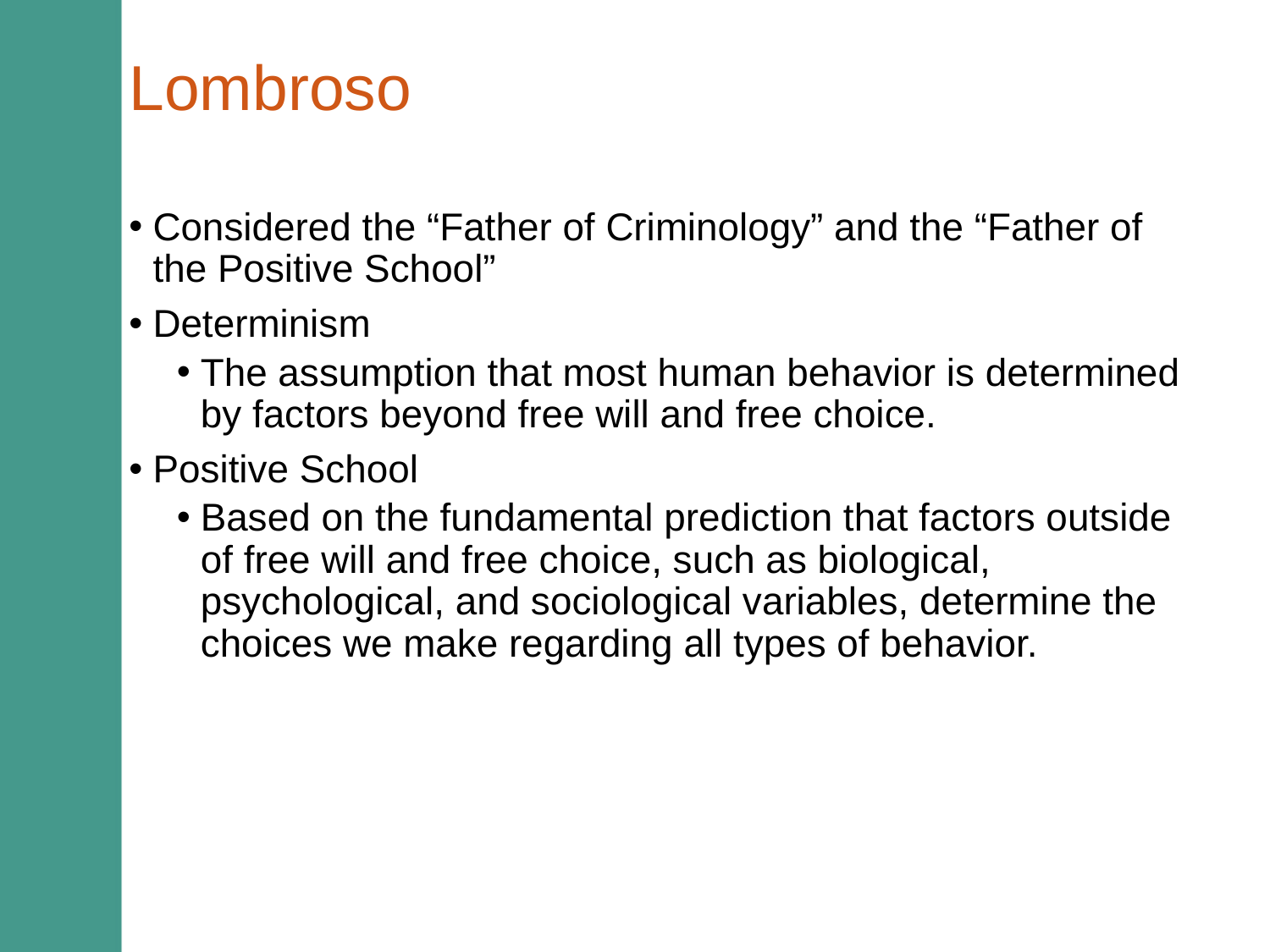

# Lombroso
Considered the “Father of Criminology” and the “Father of the Positive School”
Determinism
The assumption that most human behavior is determined by factors beyond free will and free choice.
Positive School
Based on the fundamental prediction that factors outside of free will and free choice, such as biological, psychological, and sociological variables, determine the choices we make regarding all types of behavior.